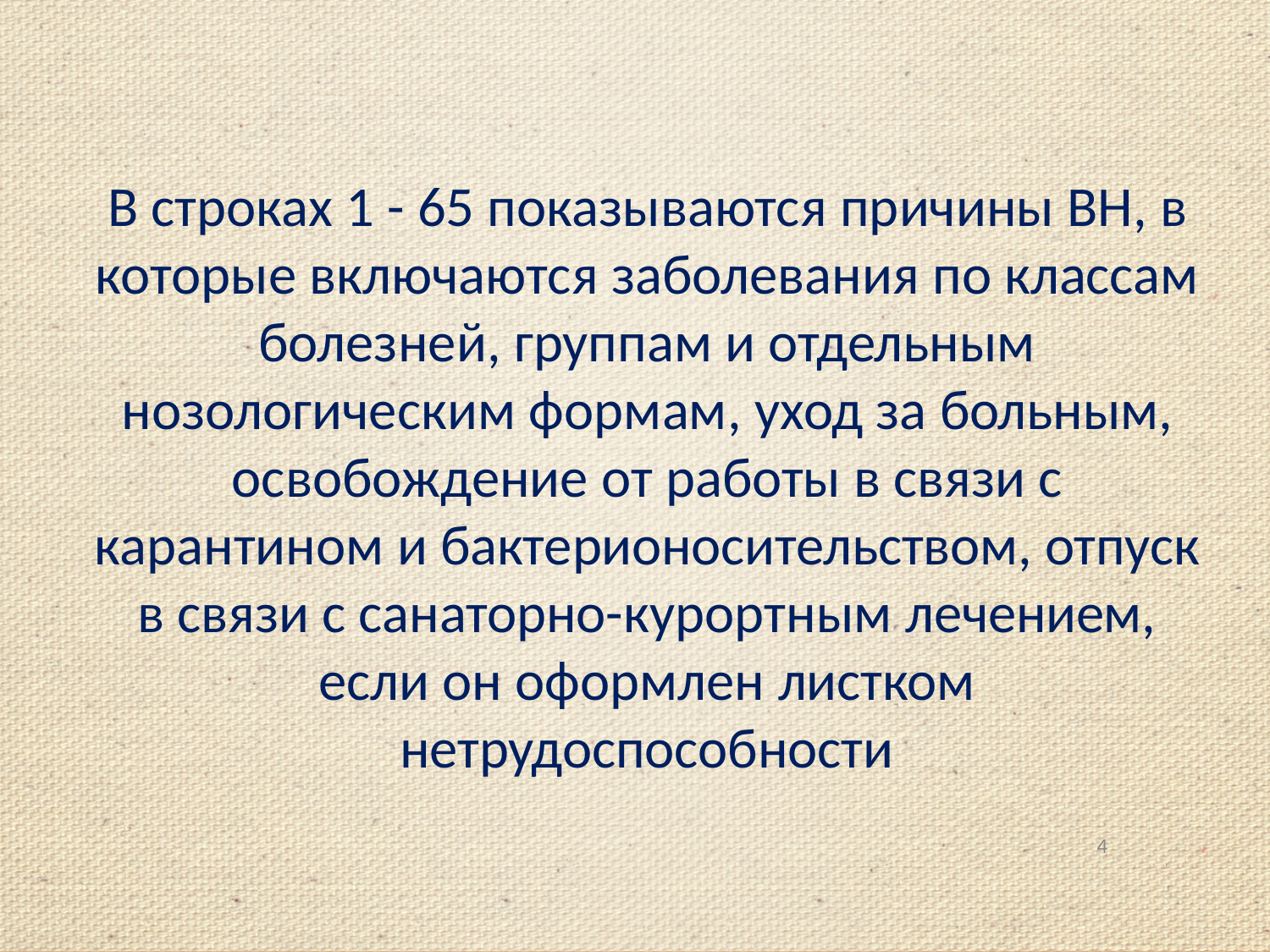

В строках 1 - 65 показываются причины ВН, в которые включаются заболевания по классам болезней, группам и отдельным
нозологическим формам, уход за больным, освобождение от работы в связи с
карантином и бактерионосительством, отпуск в связи с санаторно-курортным лечением,
если он оформлен листком нетрудоспособности
4